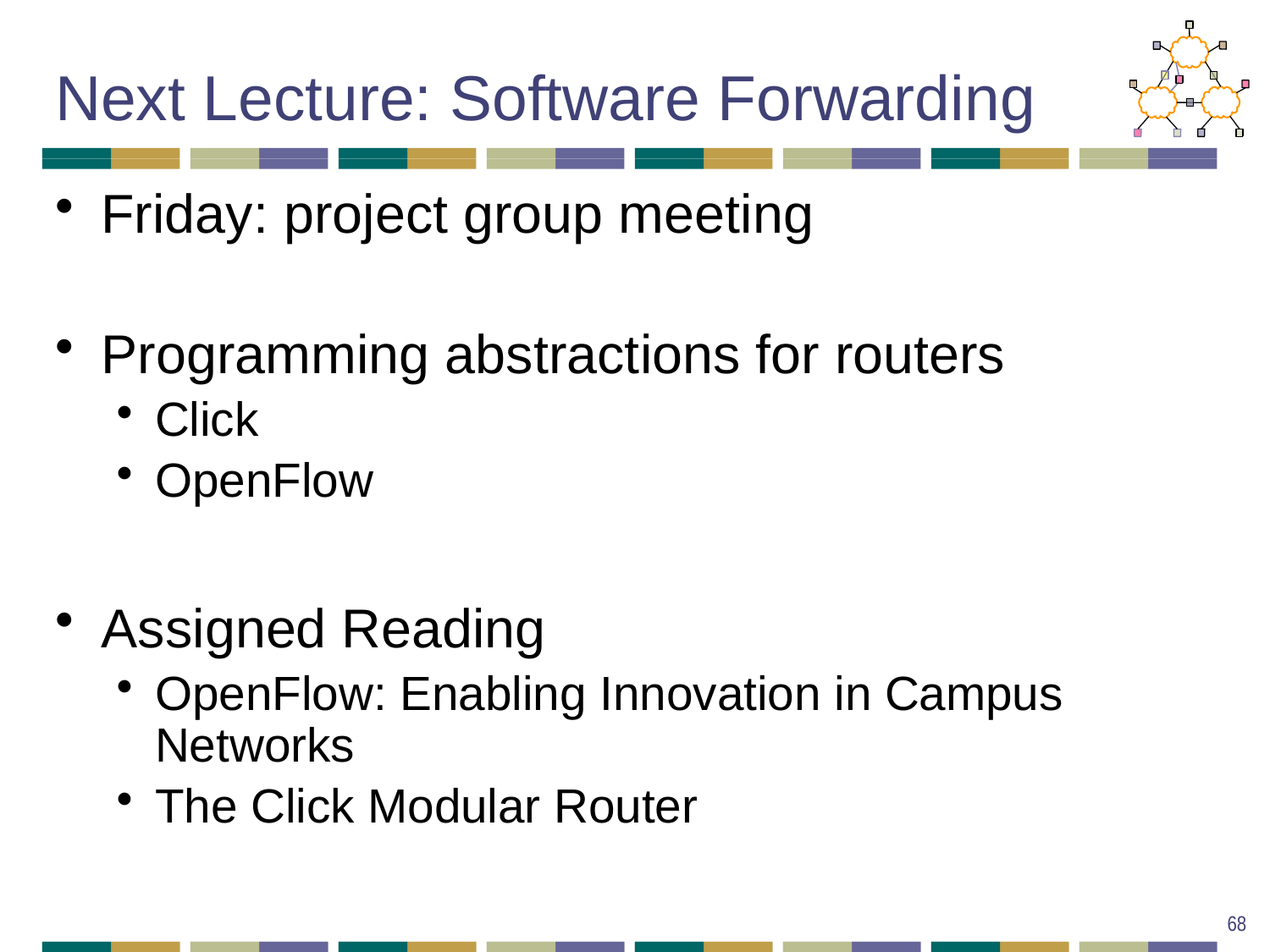

# Next Lecture: Software Forwarding
Friday: project group meeting

Programming abstractions for routers
Click
OpenFlow

Assigned Reading
OpenFlow: Enabling Innovation in Campus Networks
The Click Modular Router
68